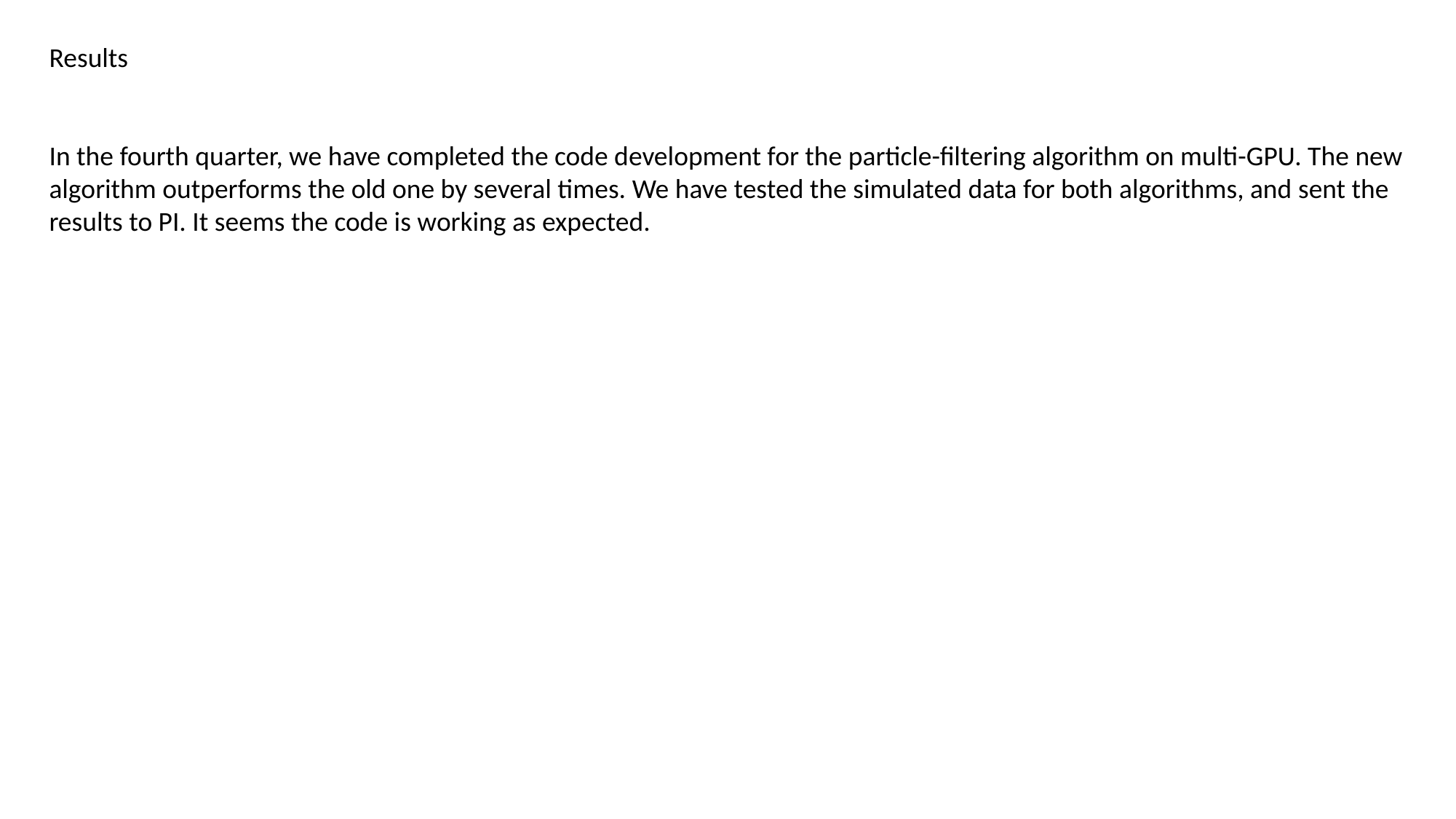

Results

In the fourth quarter, we have completed the code development for the particle-filtering algorithm on multi-GPU. The new
algorithm outperforms the old one by several times. We have tested the simulated data for both algorithms, and sent the
results to PI. It seems the code is working as expected.